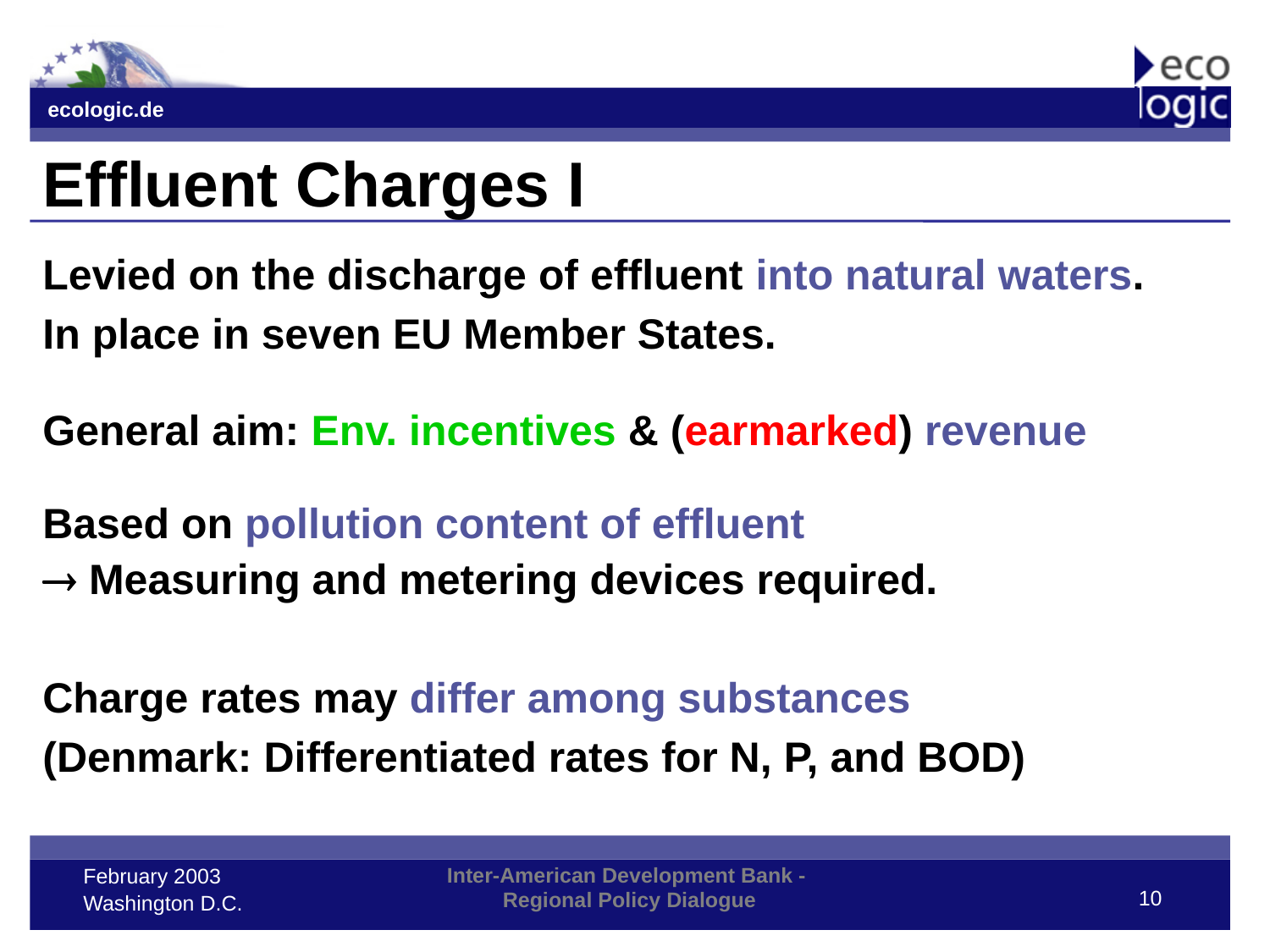

# Effluent Charges I
Levied on the discharge of effluent into natural waters.
In place in seven EU Member States.

General aim: Env. incentives & (earmarked) revenue

Based on pollution content of effluent
→ Measuring and metering devices required.

Charge rates may differ among substances
(Denmark: Differentiated rates for N, P, and BOD)
10